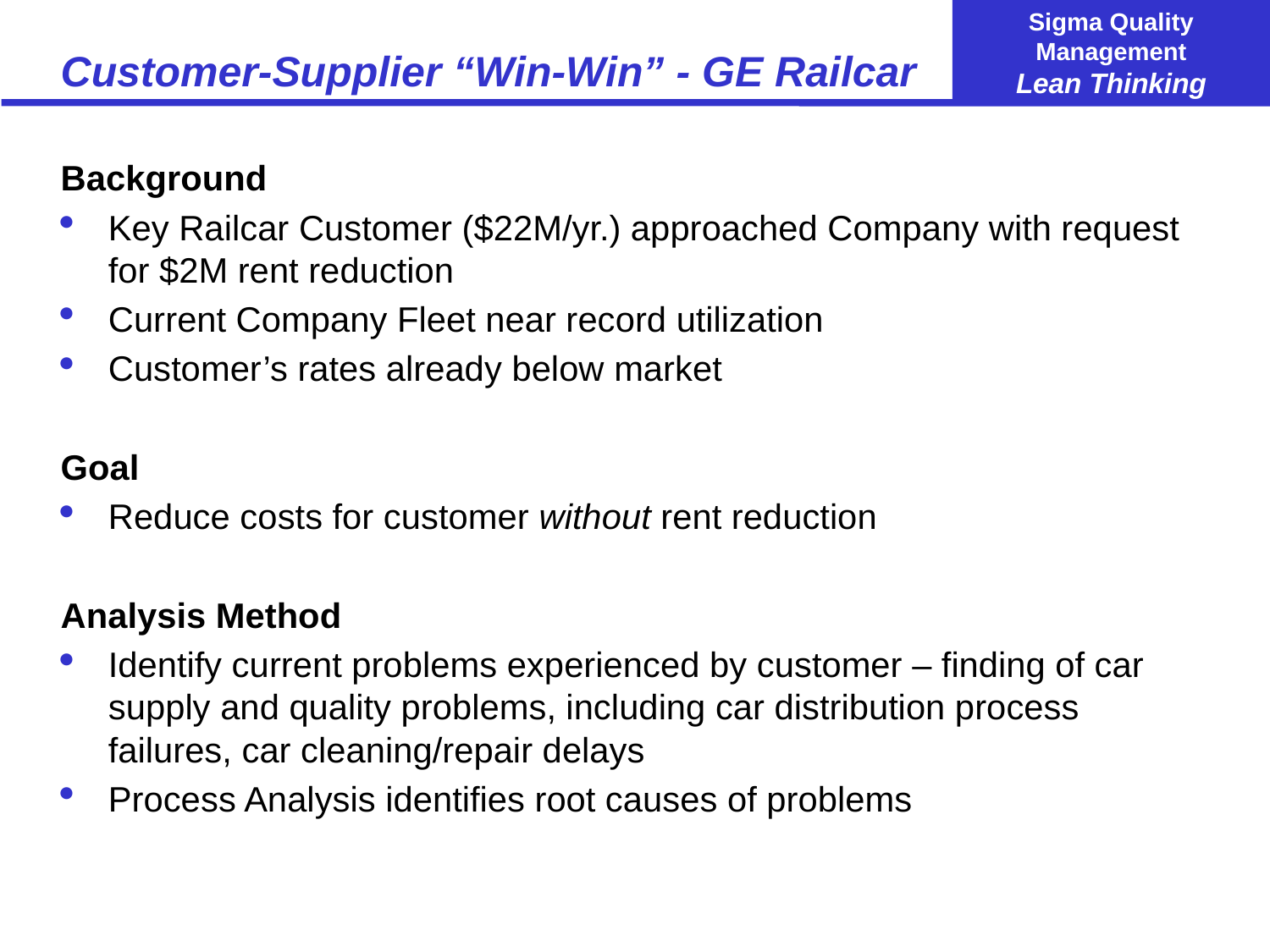

# Customer-Supplier “Win-Win” - GE Railcar
Background
Key Railcar Customer ($22M/yr.) approached Company with request for $2M rent reduction
Current Company Fleet near record utilization
Customer’s rates already below market

Goal
Reduce costs for customer without rent reduction

Analysis Method
Identify current problems experienced by customer – finding of car supply and quality problems, including car distribution process failures, car cleaning/repair delays
Process Analysis identifies root causes of problems